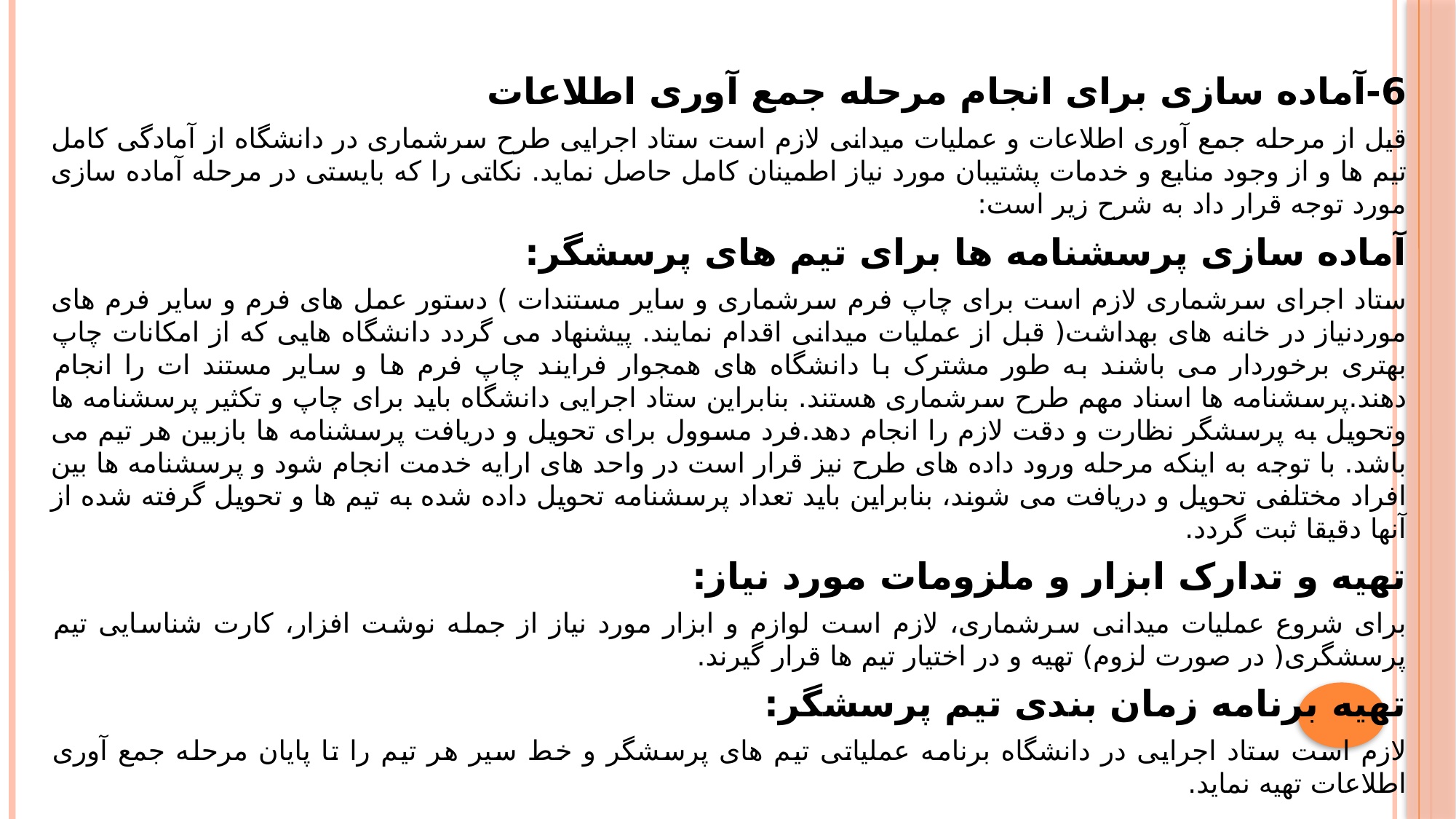

6-آماده سازی برای انجام مرحله جمع آوری اطلاعات
قیل از مرحله جمع آوری اطلاعات و عملیات میدانی لازم است ستاد اجرایی طرح سرشماری در دانشگاه از آمادگی کامل تیم ها و از وجود منابع و خدمات پشتیبان مورد نیاز اطمینان کامل حاصل نماید. نکاتی را که بایستی در مرحله آماده سازی مورد توجه قرار داد به شرح زیر است:
آماده سازی پرسشنامه ها برای تیم های پرسشگر:
ستاد اجرای سرشماری لازم است برای چاپ فرم سرشماری و سایر مستندات ) دستور عمل های فرم و سایر فرم های موردنیاز در خانه های بهداشت( قبل از عملیات میدانی اقدام نمایند. پیشنهاد می گردد دانشگاه هایی که از امکانات چاپ بهتری برخوردار می باشند به طور مشترک با دانشگاه های همجوار فرایند چاپ فرم ها و سایر مستند ات را انجام دهند.پرسشنامه ها اسناد مهم طرح سرشماری هستند. بنابراین ستاد اجرایی دانشگاه باید برای چاپ و تکثیر پرسشنامه ها وتحویل به پرسشگر نظارت و دقت لازم را انجام دهد.فرد مسوول برای تحویل و دریافت پرسشنامه ها بازبین هر تیم می باشد. با توجه به اینکه مرحله ورود داده های طرح نیز قرار است در واحد های ارایه خدمت انجام شود و پرسشنامه ها بین افراد مختلفی تحویل و دریافت می شوند، بنابراین باید تعداد پرسشنامه تحویل داده شده به تیم ها و تحویل گرفته شده از آنها دقیقا ثبت گردد.
تهیه و تدارک ابزار و ملزومات مورد نیاز:
برای شروع عملیات میدانی سرشماری، لازم است لوازم و ابزار مورد نیاز از جمله نوشت افزار، کارت شناسایی تیم پرسشگری( در صورت لزوم) تهیه و در اختیار تیم ها قرار گیرند.
تهیه برنامه زمان بندی تیم پرسشگر:
لازم است ستاد اجرایی در دانشگاه برنامه عملیاتی تیم های پرسشگر و خط سیر هر تیم را تا پایان مرحله جمع آوری اطلاعات تهیه نماید.